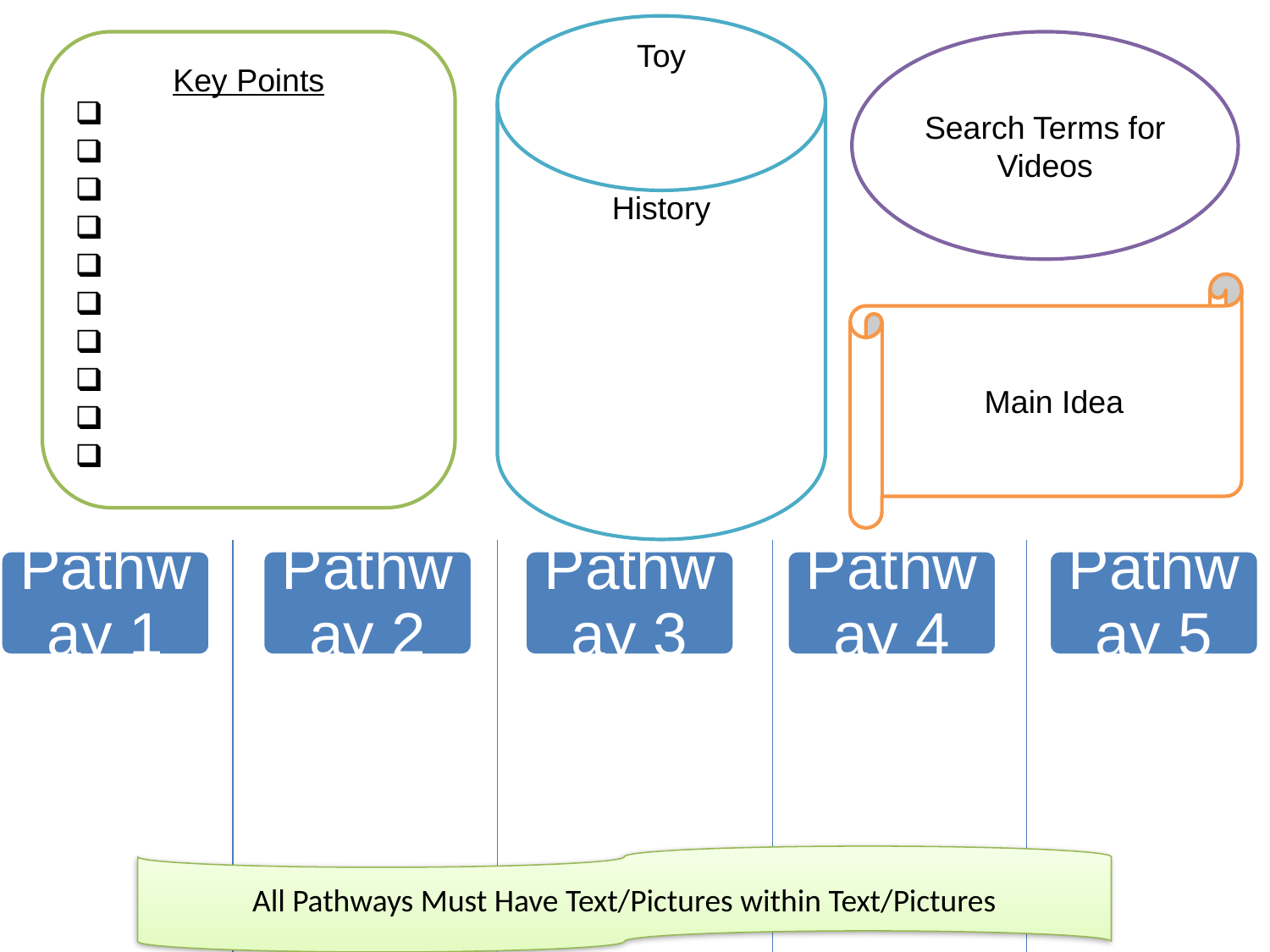

Toy

History

Key Points

Search Terms for Videos
Main Idea
Pathway 1
Pathway 2
Pathway 3
Pathway 4
Pathway 5
All Pathways Must Have Text/Pictures within Text/Pictures